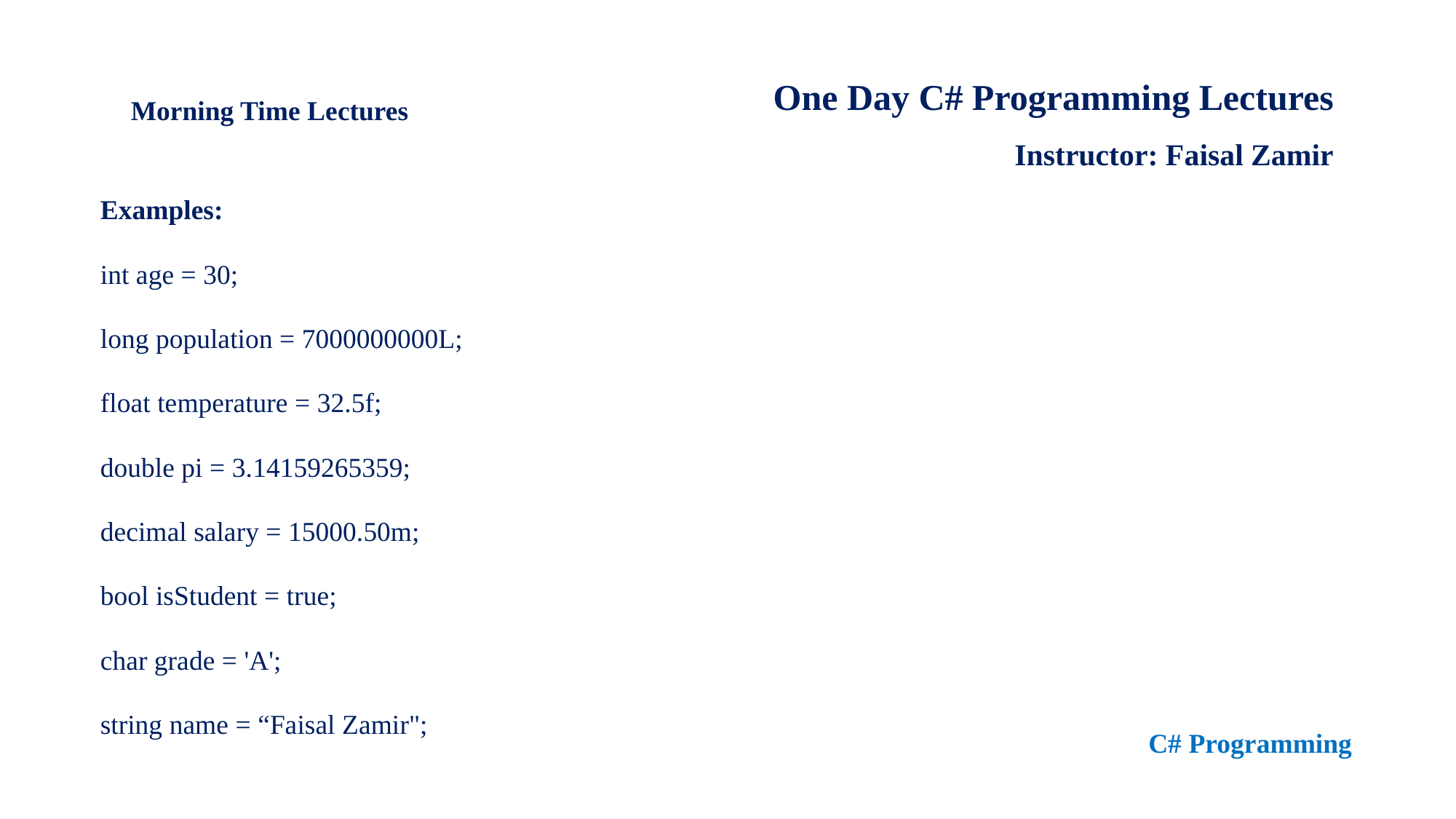

One Day C# Programming Lectures
Instructor: Faisal Zamir
Morning Time Lectures
Examples:
int age = 30;
long population = 7000000000L;
float temperature = 32.5f;
double pi = 3.14159265359;
decimal salary = 15000.50m;
bool isStudent = true;
char grade = 'A';
string name = “Faisal Zamir";
C# Programming